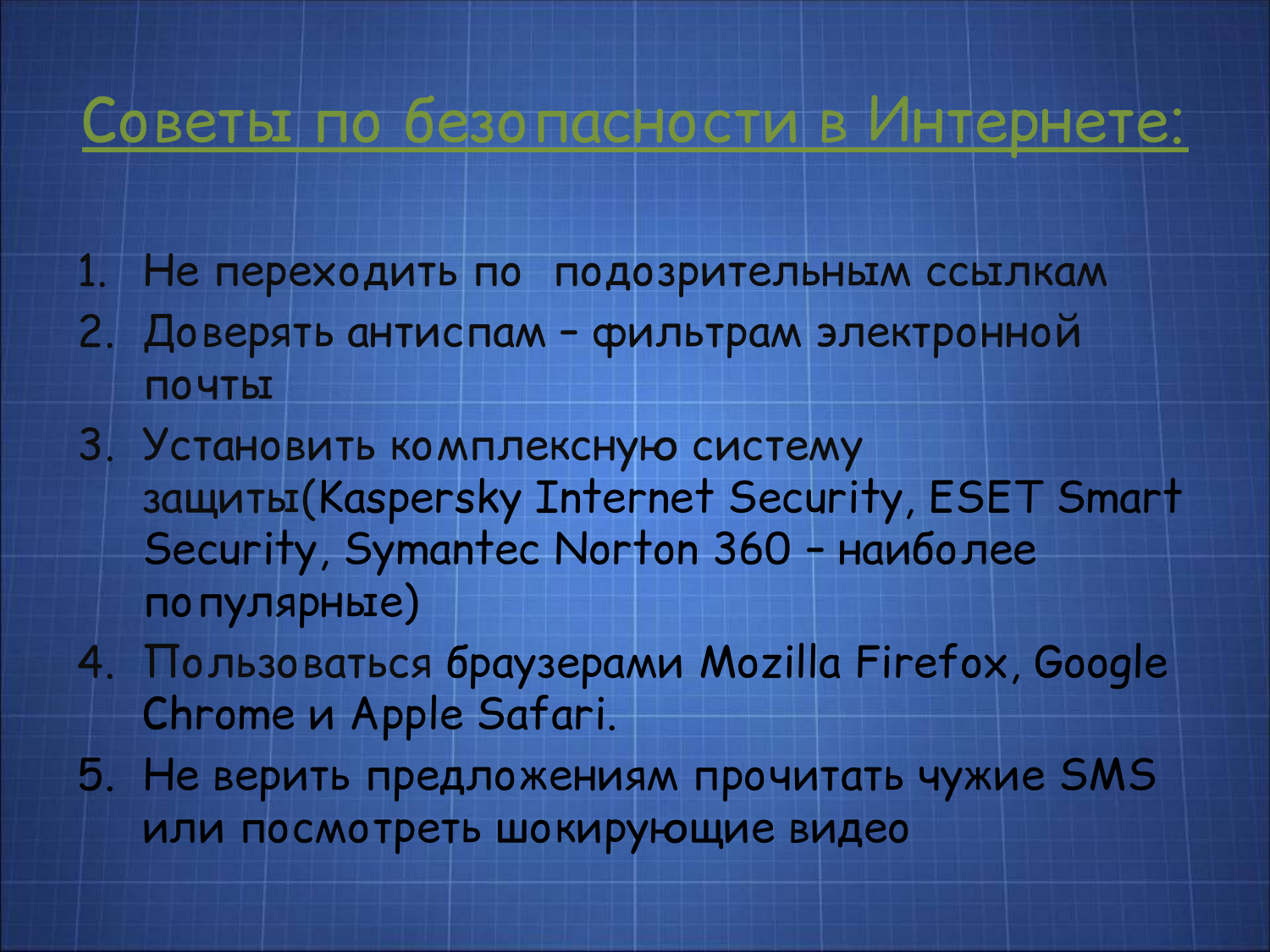

# Советы по безопасности в Интернете:
Не переходить по  подозрительным ссылкам
Доверять антиспам – фильтрам электронной почты
Установить комплексную систему защиты(Kaspersky Internet Security, ESET Smart Security, Symantec Norton 360 – наиболее популярные)
Пользоваться браузерами Mozilla Firefox, Google Chrome и Apple Safari.
Не верить предложениям прочитать чужие SMS или посмотреть шокирующие видео